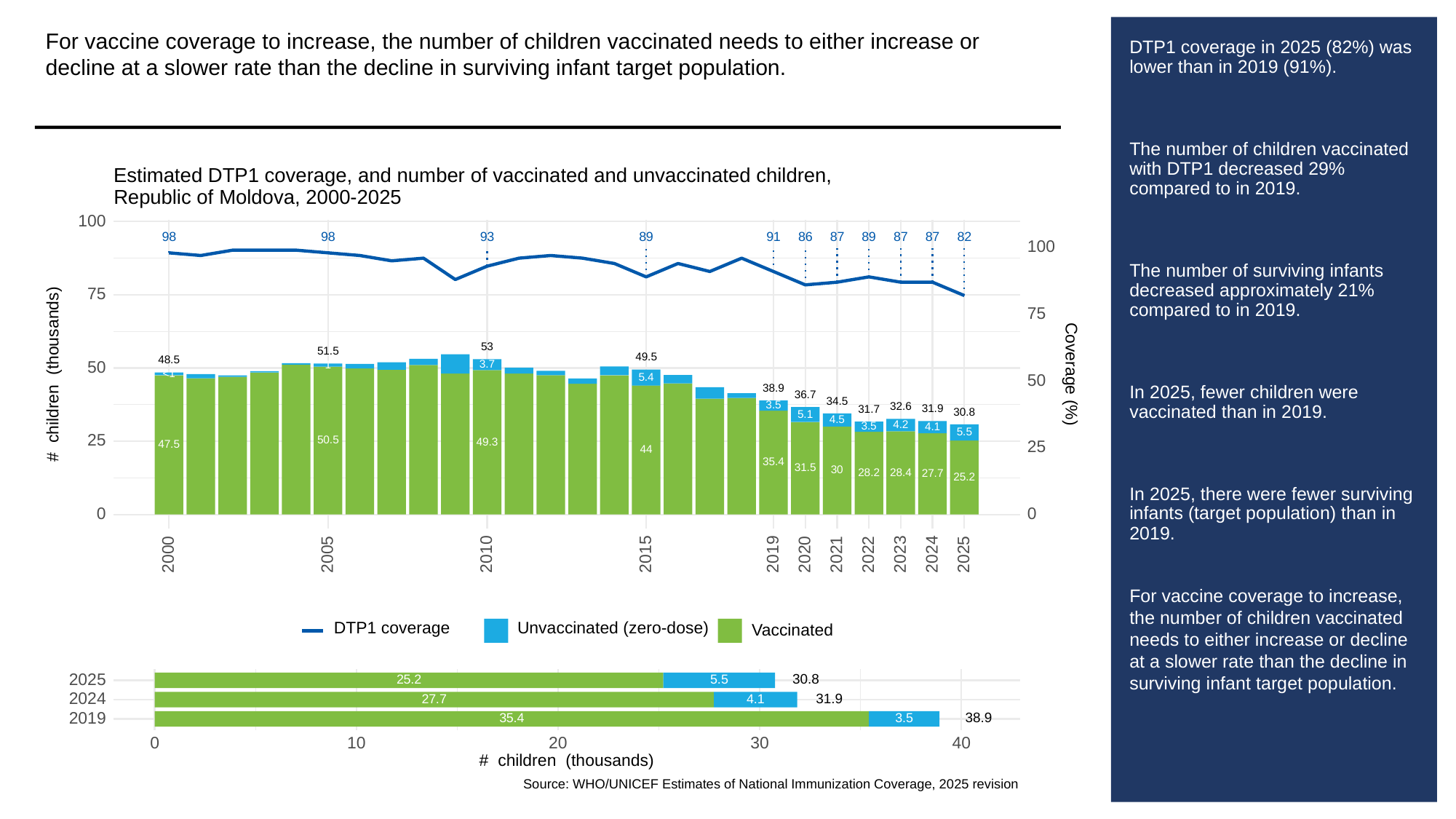

For vaccine coverage to increase, the number of children vaccinated needs to either increase or decline at a slower rate than the decline in surviving infant target population.
# DTP1 coverage in 2025 (82%) was lower than in 2019 (91%).

The number of children vaccinated with DTP1 decreased 29% compared to in 2019.

The number of surviving infants decreased approximately 21% compared to in 2019.

In 2025, fewer children were vaccinated than in 2019.

In 2025, there were fewer surviving infants (target population) than in 2019.

For vaccine coverage to increase, the number of children vaccinated needs to either increase or decline at a slower rate than the decline in surviving infant target population.

Estimated DTP1 coverage, and number of vaccinated and unvaccinated children,
Republic of Moldova, 2000-2025
100

93
98
98
89
91
86
87
89
87
87
82
100

75

75

53
51.5
49.5

48.5

3.7
1
50

#  children  (thousands)
Coverage (%)

<1

5.4

50

38.9

36.7

34.5

3.5
32.6

31.9
31.7

30.8
5.1

4.5

4.2

3.5
4.1

5.5

25
50.5
49.3

47.5

25
44
35.4
31.5
30
28.4
28.2
27.7
25.2

0
0

2023
2000
2005
2010
2015
2019
2020
2021
2022
2024
2025

Unvaccinated (zero-dose)
DTP1 coverage
Vaccinated

2025
30.8
25.2
5.5

2024
31.9
27.7
4.1

2019
38.9
35.4
3.5

30
0
10
20
40
#  children  (thousands)
Source: WHO/UNICEF Estimates of National Immunization Coverage, 2025 revision